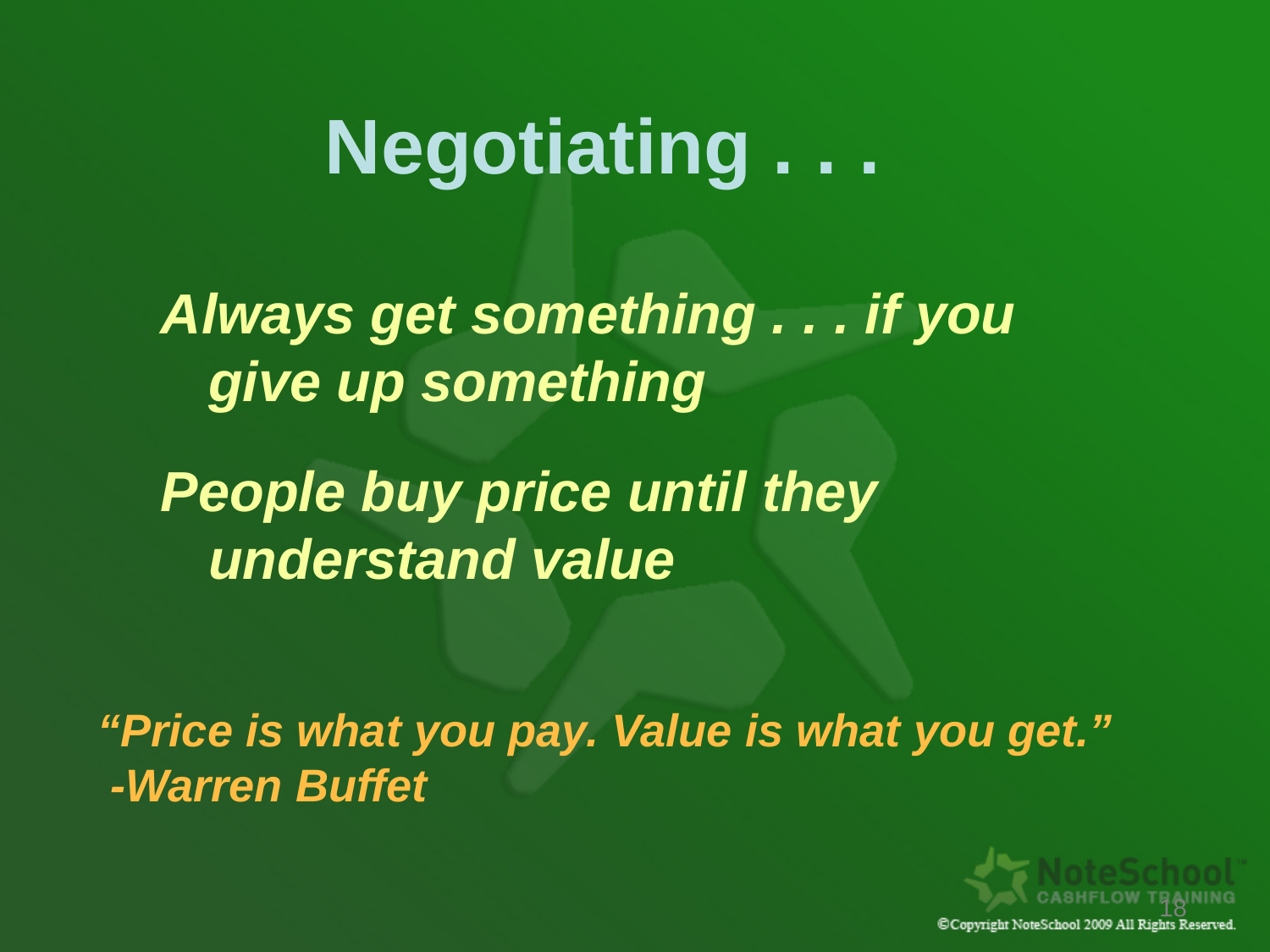

# Negotiating . . .
Always get something . . . if you give up something
People buy price until they understand value
“Price is what you pay. Value is what you get.”
 -Warren Buffet